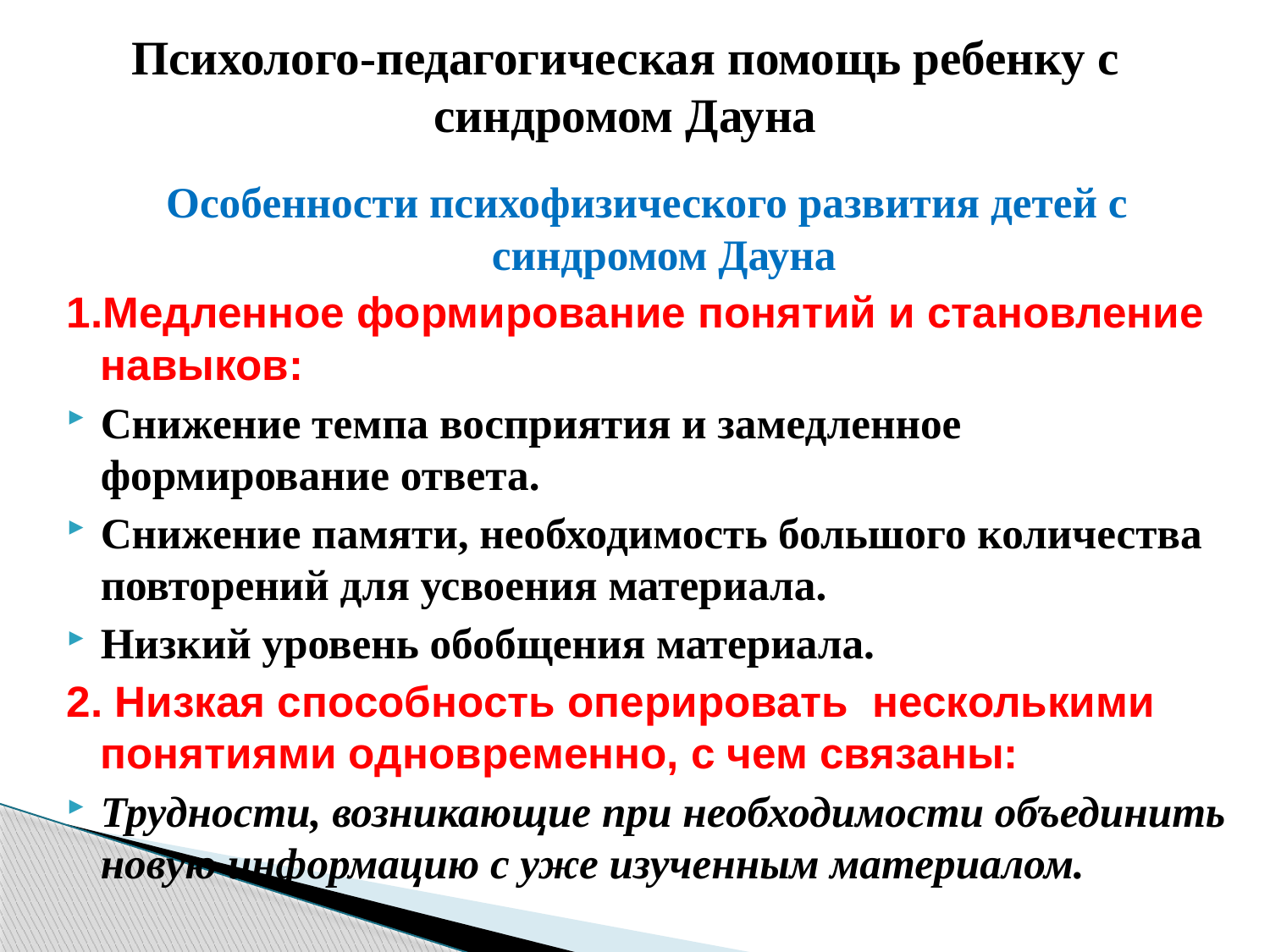

# Психолого-педагогическая помощь ребенку с синдромом Дауна
Особенности психофизического развития детей с синдромом Дауна
1.Медленное формирование понятий и становление навыков:
Снижение темпа восприятия и замедленное формирование ответа.
Снижение памяти, необходимость большого количества повторений для усвоения материала.
Низкий уровень обобщения материала.
2. Низкая способность оперировать  несколькими понятиями одновременно, с чем связаны:
Трудности, возникающие при необходимости объединить новую информацию с уже изученным материалом.